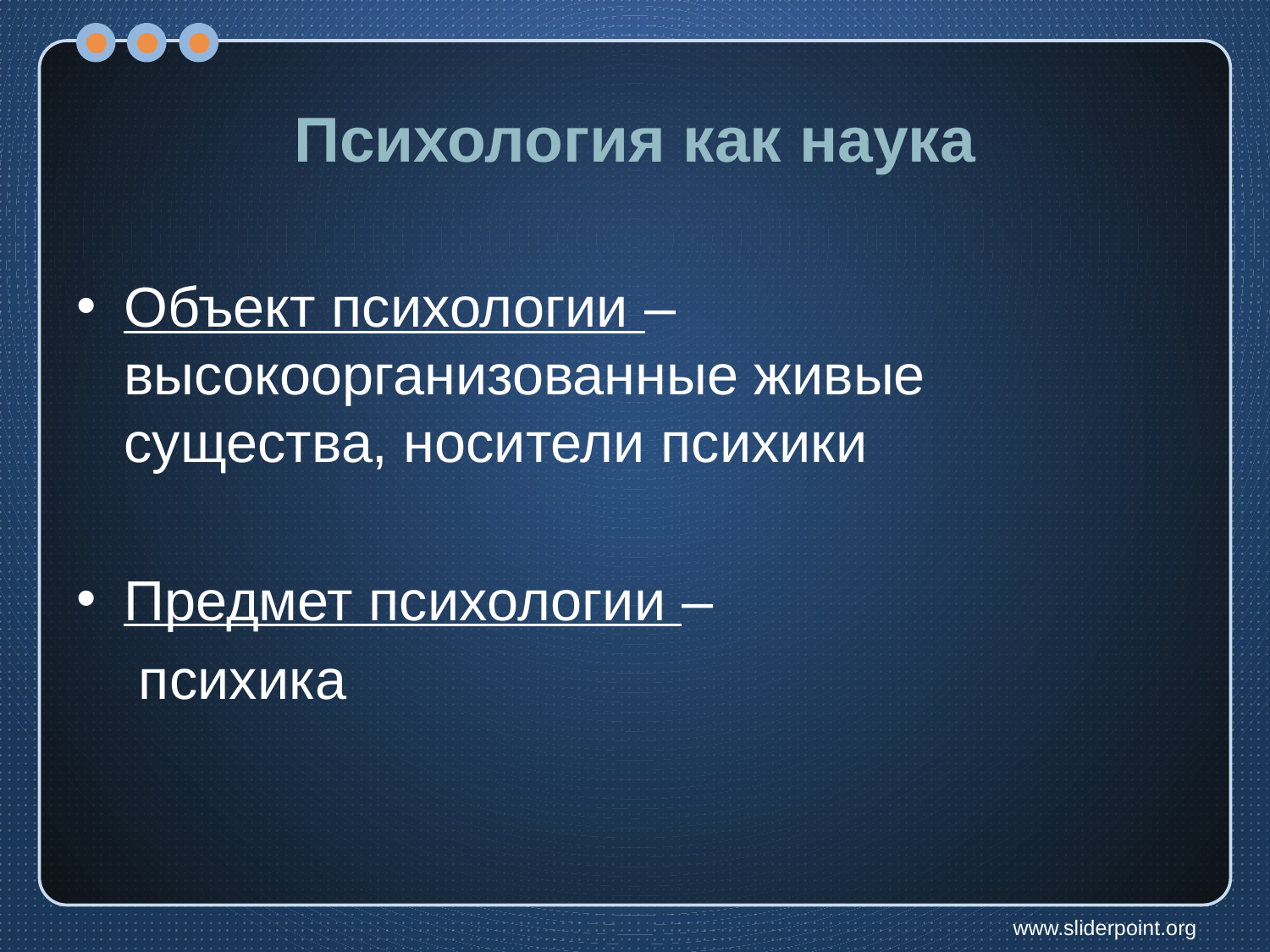

# Психология как наука
Объект психологии – высокоорганизованные живые существа, носители психики

Предмет психологии –
    психика

www.sliderpoint.org